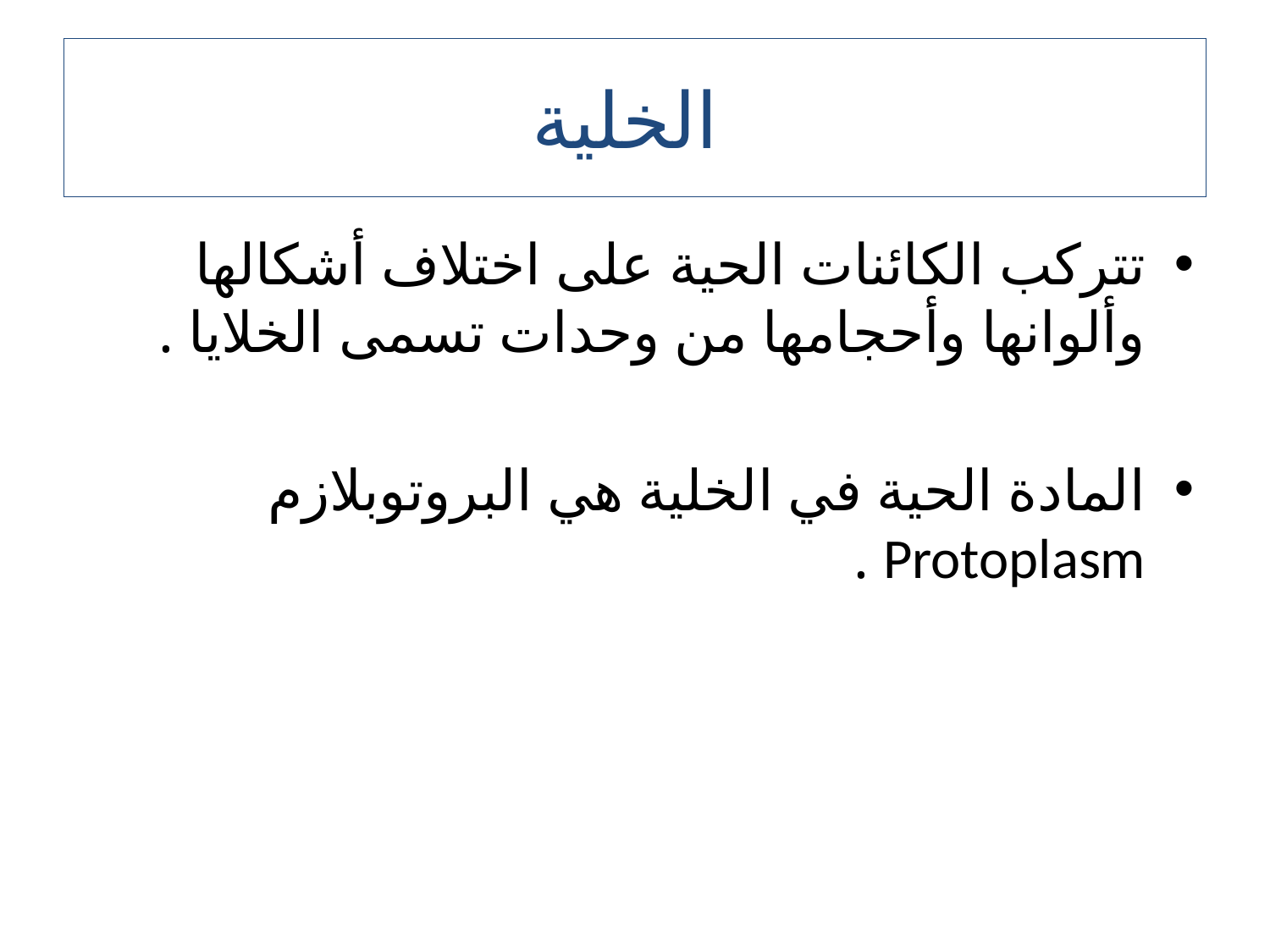

# الخلية
تتركب الكائنات الحية على اختلاف أشكالها وألوانها وأحجامها من وحدات تسمى الخلايا .

المادة الحية في الخلية هي البروتوبلازم Protoplasm .